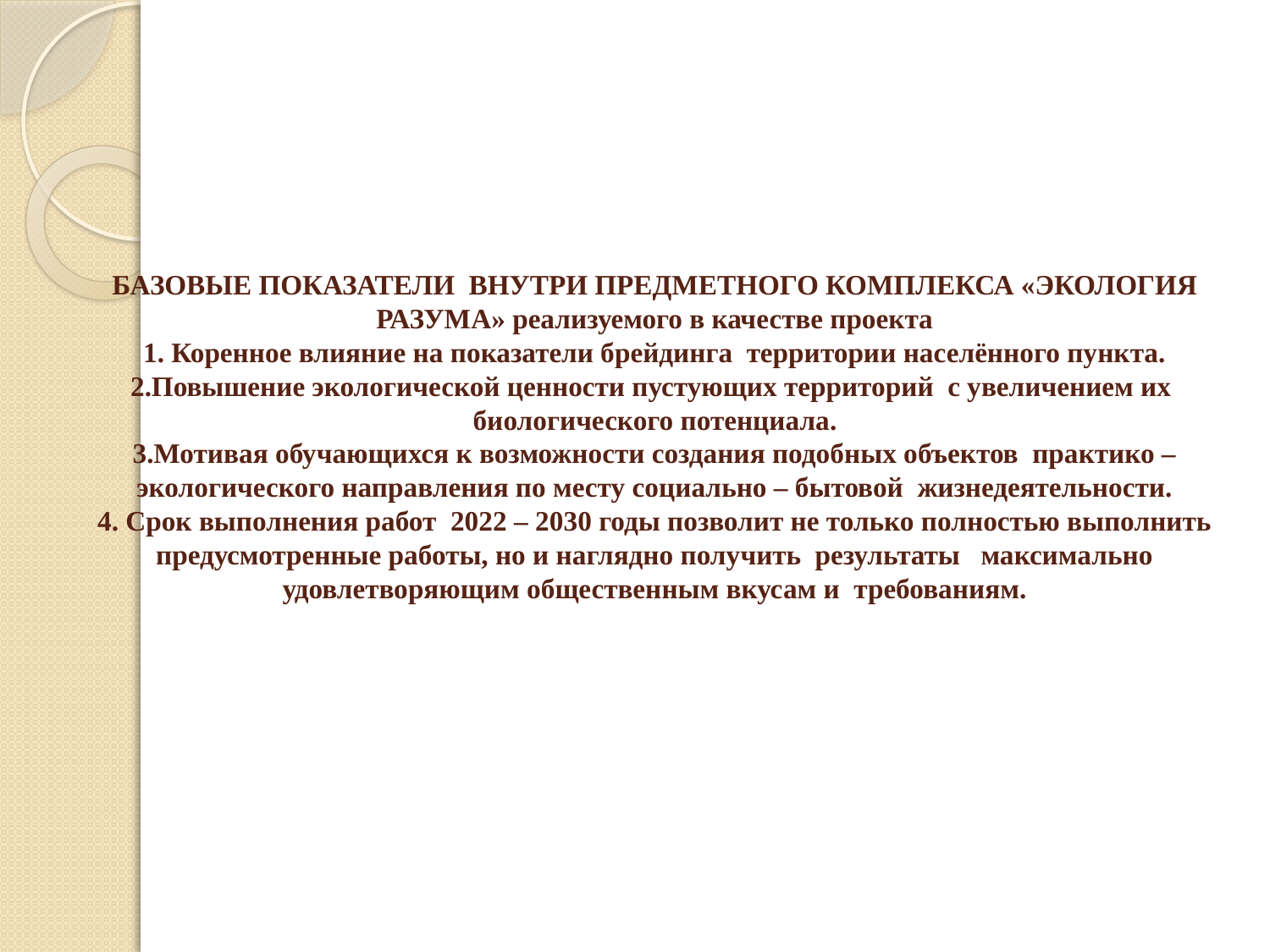

# БАЗОВЫЕ ПОКАЗАТЕЛИ  ВНУТРИ ПРЕДМЕТНОГО КОМПЛЕКСА «ЭКОЛОГИЯ РАЗУМА» реализуемого в качестве проекта 1. Коренное влияние на показатели брейдинга  территории населённого пункта. 2.Повышение экологической ценности пустующих территорий  с увеличением их  биологического потенциала. 3.Мотивая обучающихся к возможности создания подобных объектов  практико – экологического направления по месту социально – бытовой  жизнедеятельности. 4. Срок выполнения работ  2022 – 2030 годы позволит не только полностью выполнить предусмотренные работы, но и наглядно получить  результаты   максимально удовлетворяющим общественным вкусам и  требованиям.